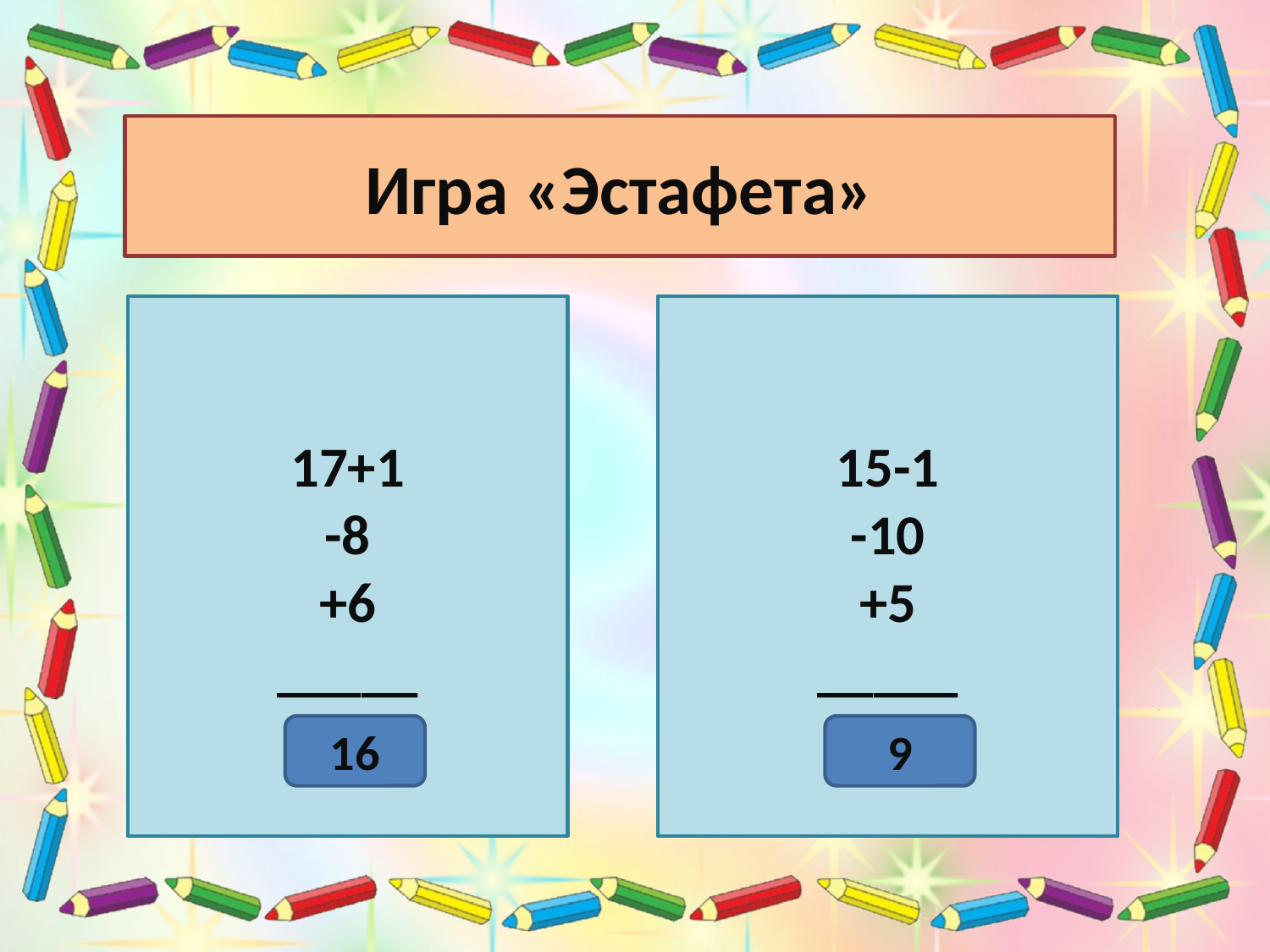

Игра «Эстафета»

17+1
-8
+6
_____

15-1
-10
+5
_____
16
9